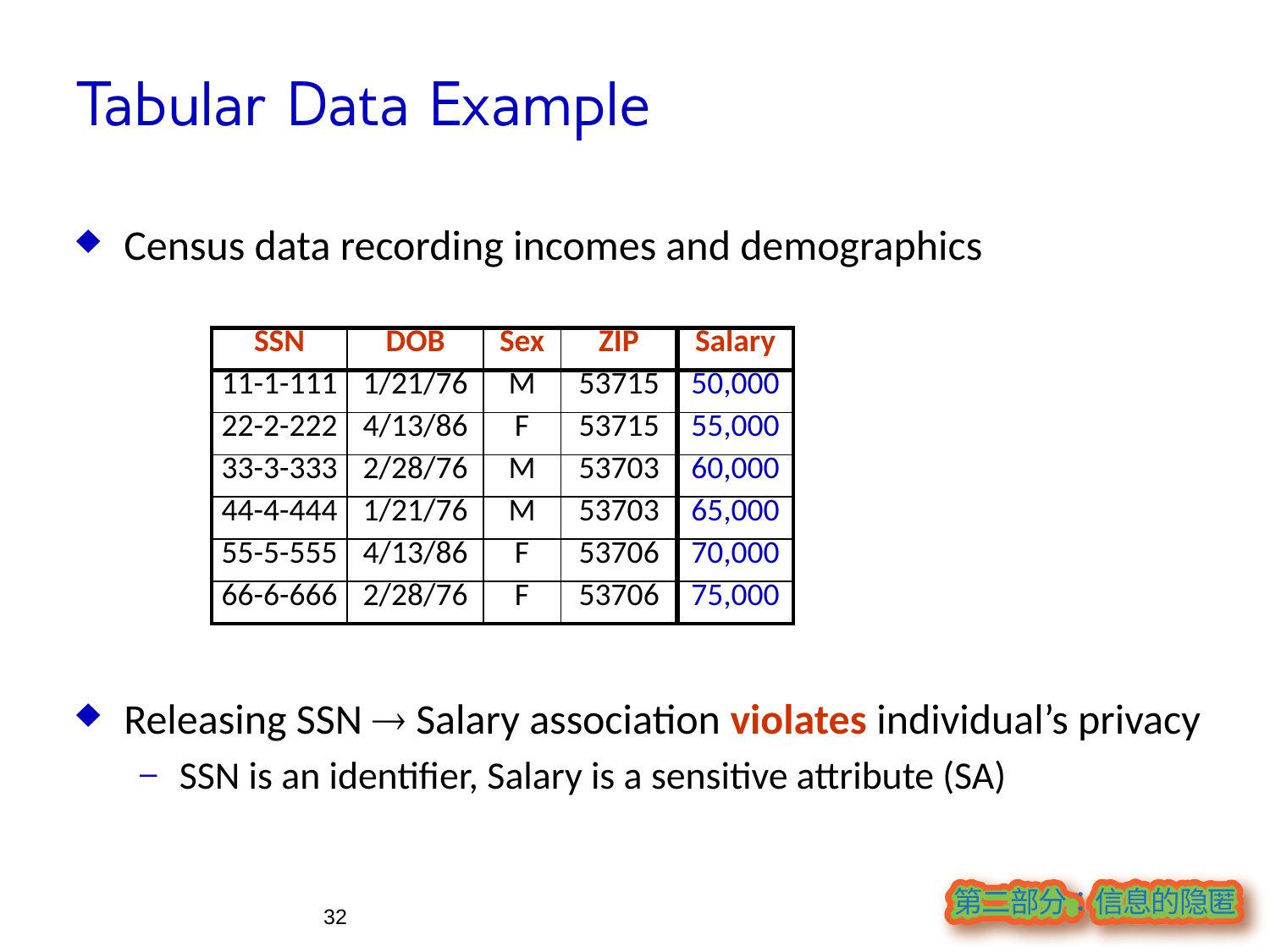

Tabular Data Example
Census data recording incomes and demographics

Releasing SSN → Salary association violates individual’s privacy
SSN is an identifier, Salary is a sensitive attribute (SA)
| SSN | DOB | Sex | ZIP | Salary |
| --- | --- | --- | --- | --- |
| 11-1-111 | 1/21/76 | M | 53715 | 50,000 |
| 22-2-222 | 4/13/86 | F | 53715 | 55,000 |
| 33-3-333 | 2/28/76 | M | 53703 | 60,000 |
| 44-4-444 | 1/21/76 | M | 53703 | 65,000 |
| 55-5-555 | 4/13/86 | F | 53706 | 70,000 |
| 66-6-666 | 2/28/76 | F | 53706 | 75,000 |
32